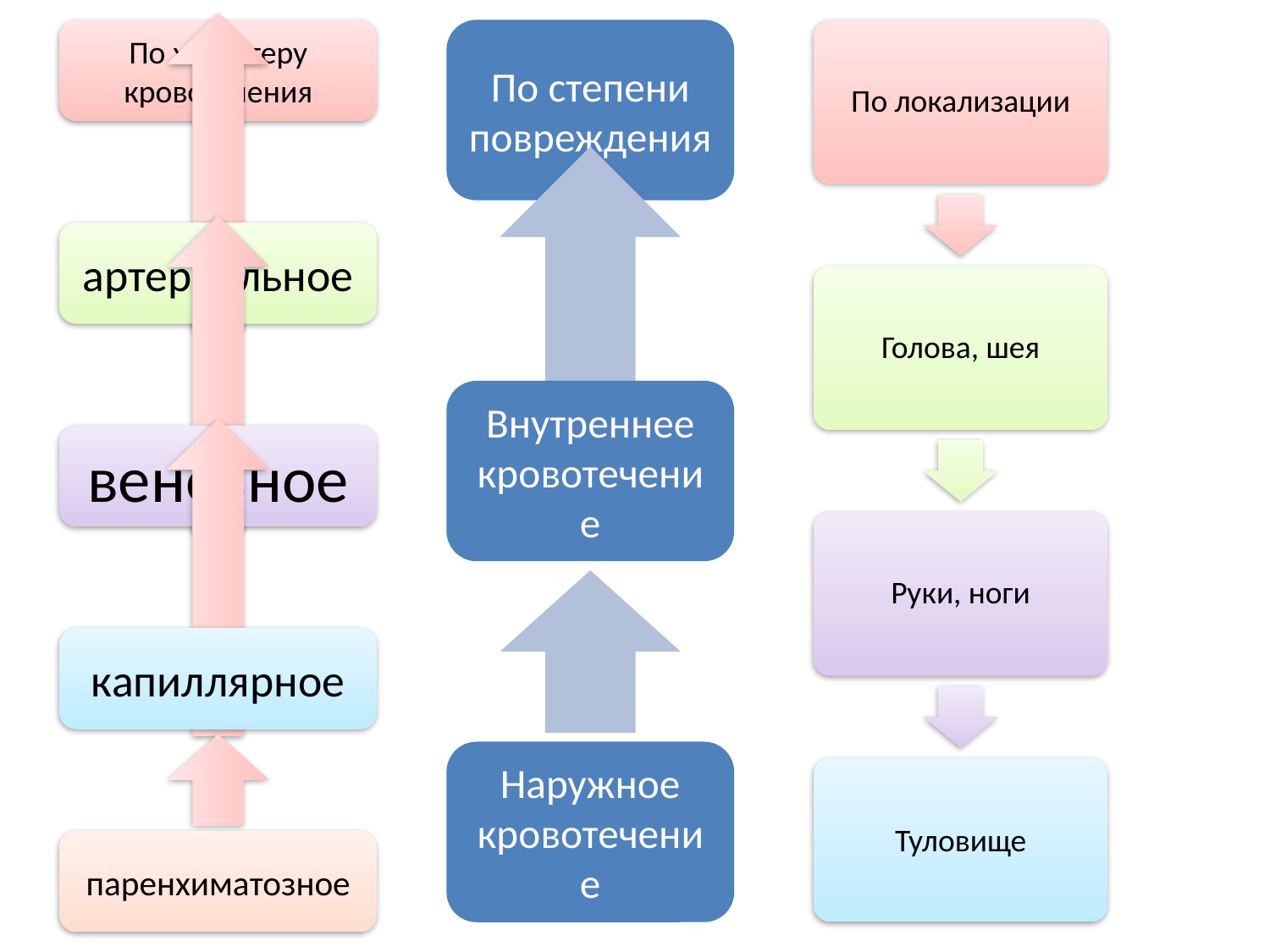

По характеру кровотечения
артериальное
венозное
капиллярное
паренхиматозное
По степени повреждения
Внутреннее кровотечение
Наружное кровотечение
По локализации

Голова, шея

Руки, ноги

Туловище